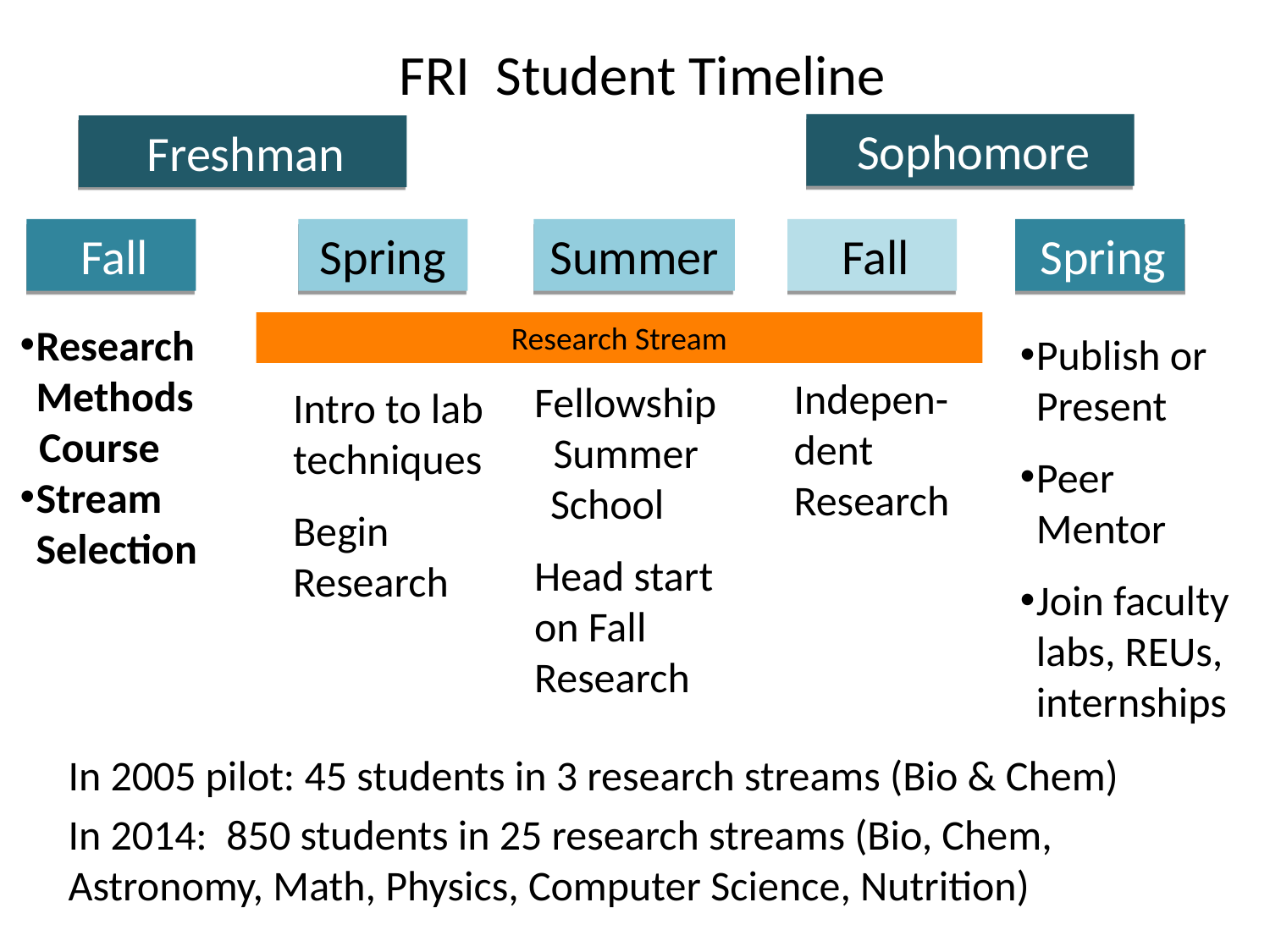

FRI  Student Timeline
 Sophomore
 Freshman
 Fall
Spring
Summer
 Fall
 Spring
Research Methods
  Course
Stream Selection

Research Stream
Publish or Present

Peer Mentor

Join faculty labs, REUs,   internships

Indepen- dent Research

Fellowship
  Summer School

Head start on Fall Research

Intro to lab techniques

Begin Research

In 2005 pilot: 45 students in 3 research streams (Bio & Chem)
In 2014:  850 students in 25 research streams (Bio, Chem, Astronomy, Math, Physics, Computer Science, Nutrition)